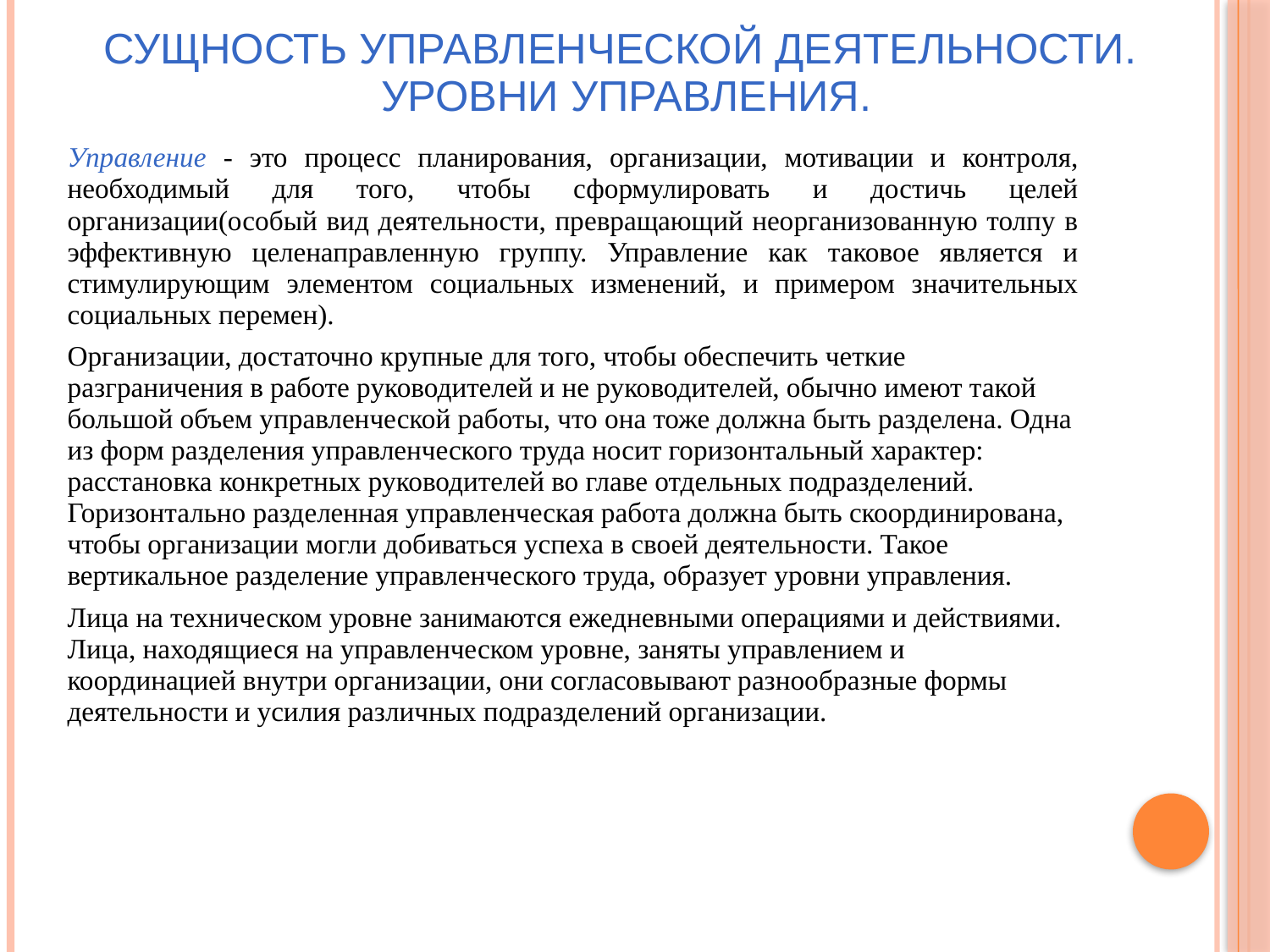

# Сущность управленческой деятельности. Уровни управления.
Управление - это процесс планирования, организации, мотивации и контроля, необходимый для того, чтобы сформулировать и достичь целей организации(особый вид деятельности, превращающий неорганизованную толпу в эффективную целенаправленную группу. Управление как таковое является и стимулирующим элементом социальных изменений, и примером значительных социальных перемен).
Организации, достаточно крупные для того, чтобы обеспечить четкие разграничения в работе руководителей и не руководителей, обычно имеют такой большой объем управленческой работы, что она тоже должна быть разделена. Одна из форм разделения управленческого труда носит горизонтальный характер: расстановка конкретных руководителей во главе отдельных подразделений. Горизонтально разделенная управленческая работа должна быть скоординирована, чтобы организации могли добиваться успеха в своей деятельности. Такое вертикальное разделение управленческого труда, образует уровни управления.
Лица на техническом уровне занимаются ежедневными операциями и действиями. Лица, находящиеся на управленческом уровне, заняты управлением и координацией внутри организации, они согласовывают разнообразные формы деятельности и усилия различных подразделений организации.